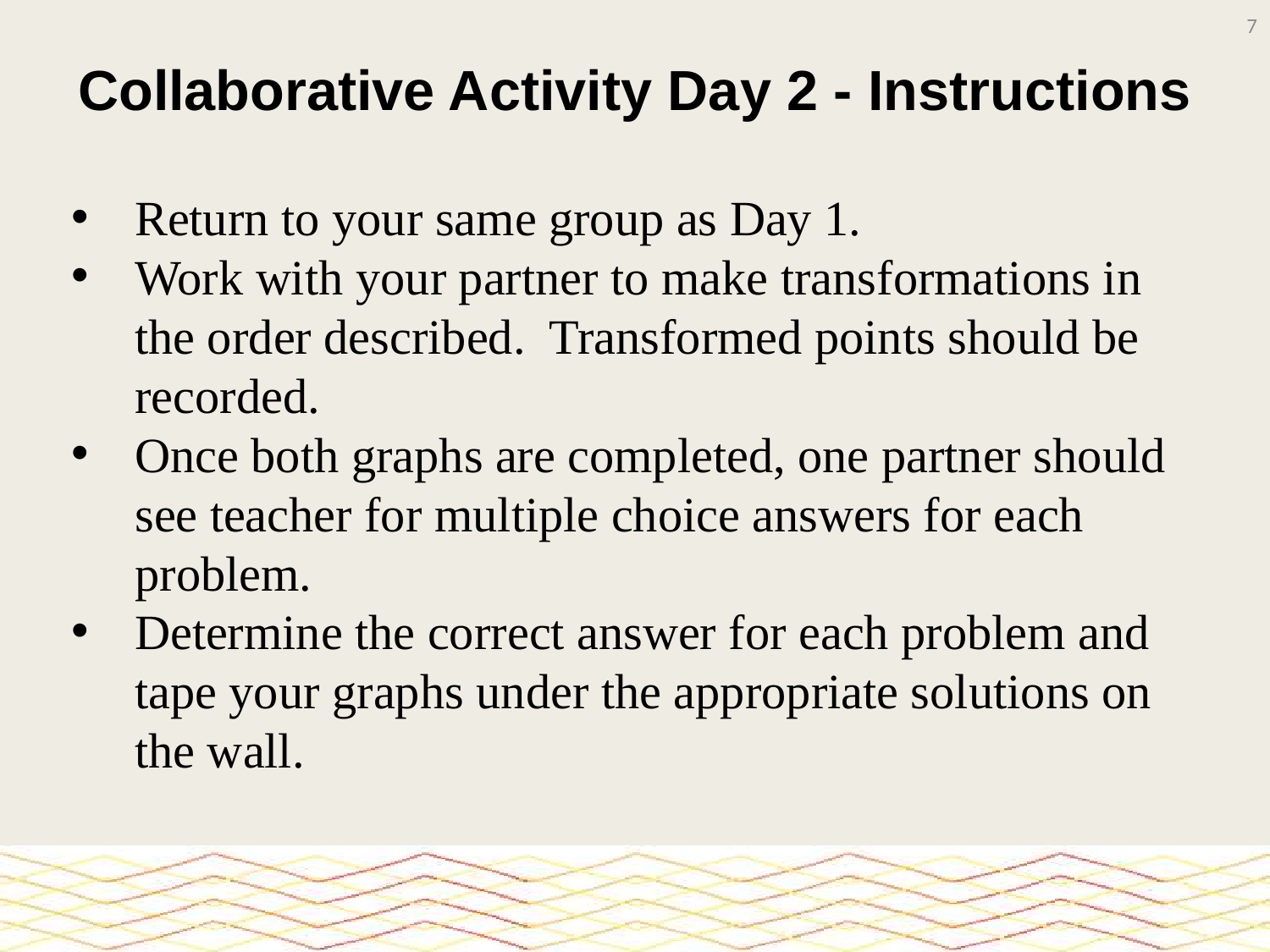

7
# Collaborative Activity Day 2 - Instructions
Return to your same group as Day 1.
Work with your partner to make transformations in the order described.  Transformed points should be recorded.
Once both graphs are completed, one partner should see teacher for multiple choice answers for each problem.
Determine the correct answer for each problem and tape your graphs under the appropriate solutions on the wall.